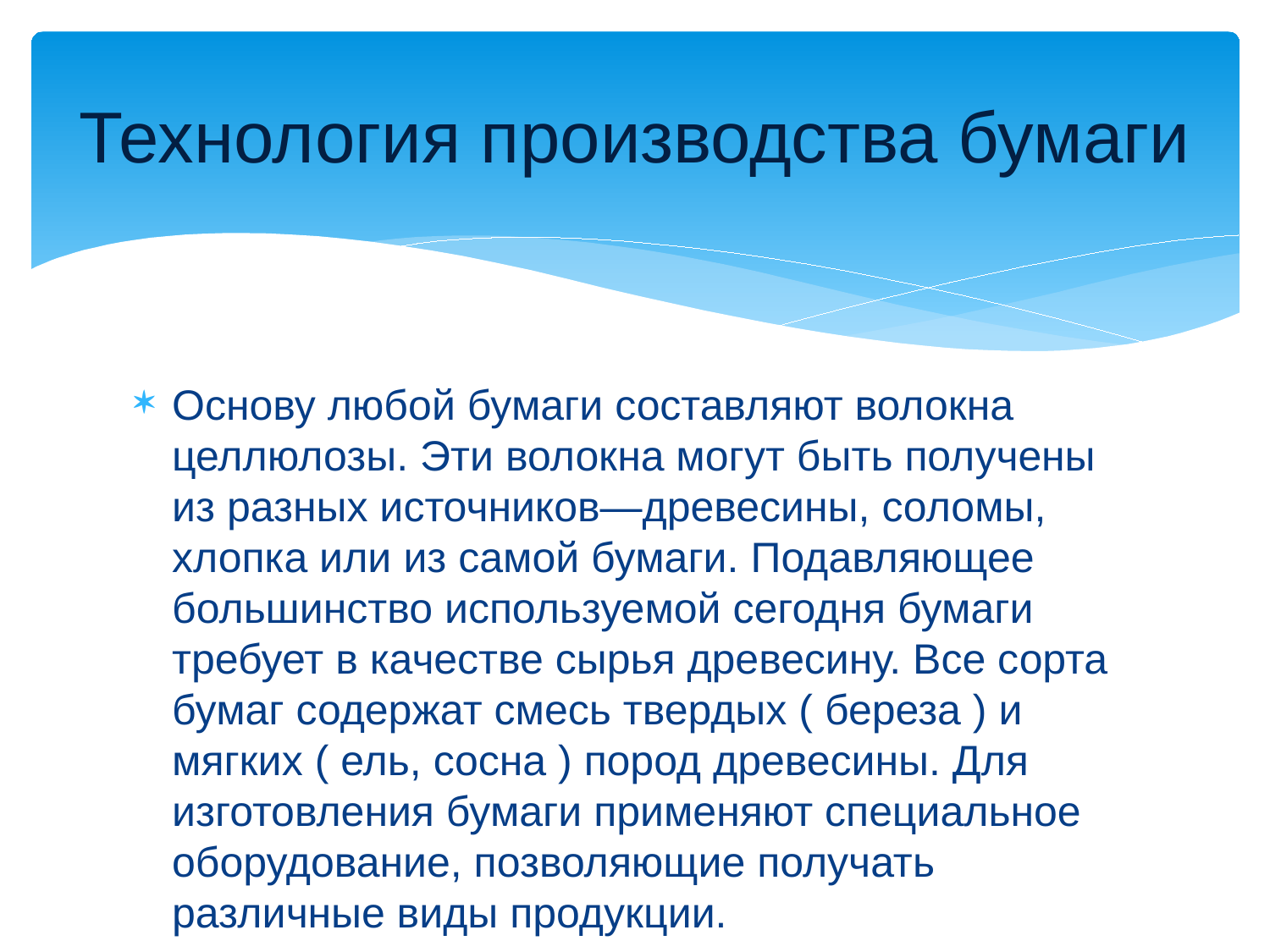

# Технология производства бумаги
Основу любой бумаги составляют волокна целлюлозы. Эти волокна могут быть получены из разных источников—древесины, соломы, хлопка или из самой бумаги. Подавляющее большинство используемой сегодня бумаги требует в качестве сырья древесину. Все сорта бумаг содержат смесь твердых ( береза ) и мягких ( ель, сосна ) пород древесины. Для изготовления бумаги применяют специальное оборудование, позволяющие получать различные виды продукции.